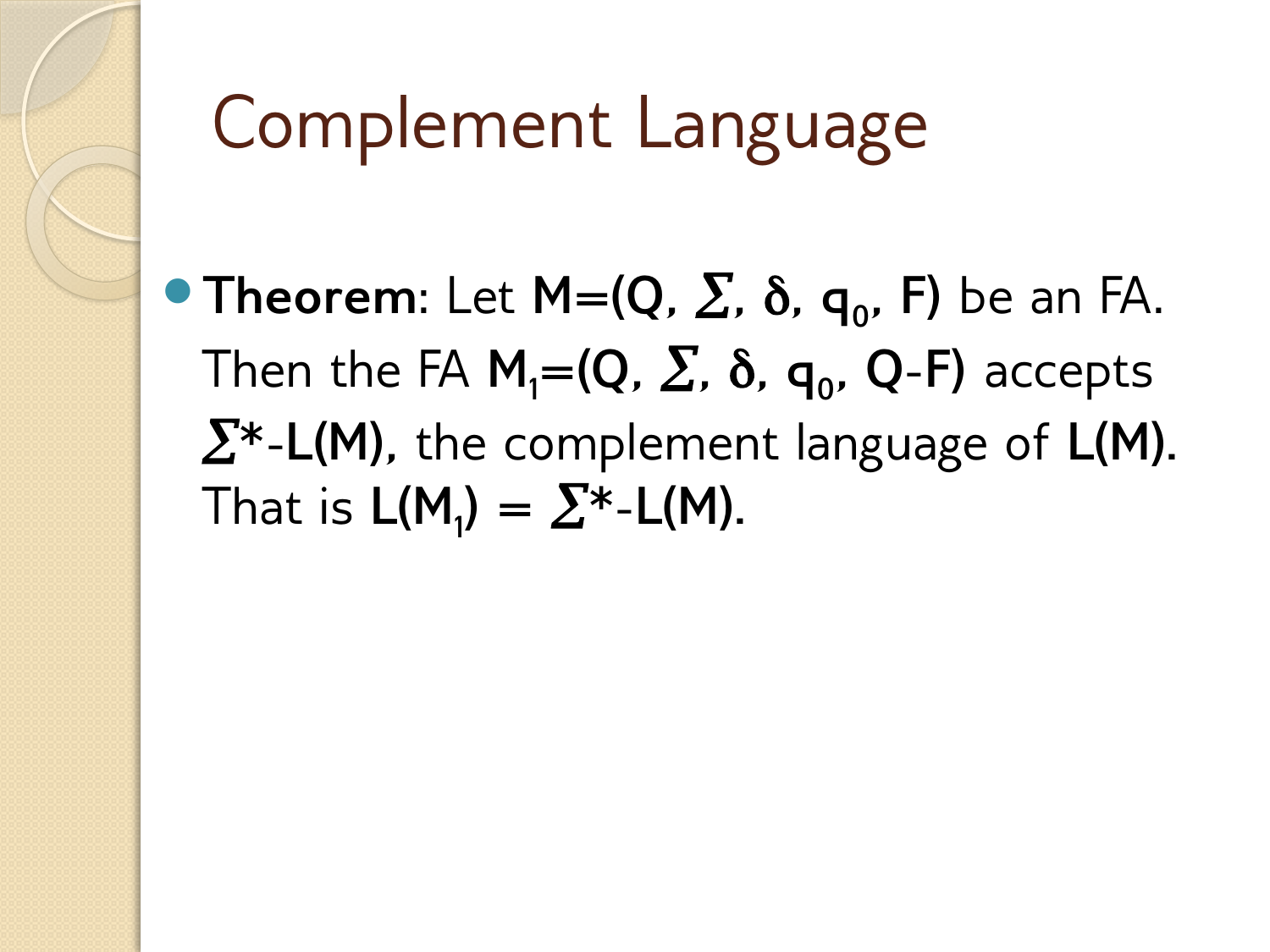

# Complement Language
Theorem: Let M=(Q, ∑, δ, q0, F) be an FA. Then the FA M1=(Q, ∑, δ, q0, Q-F) accepts ∑*-L(M), the complement language of L(M). That is L(M1) = ∑*-L(M).